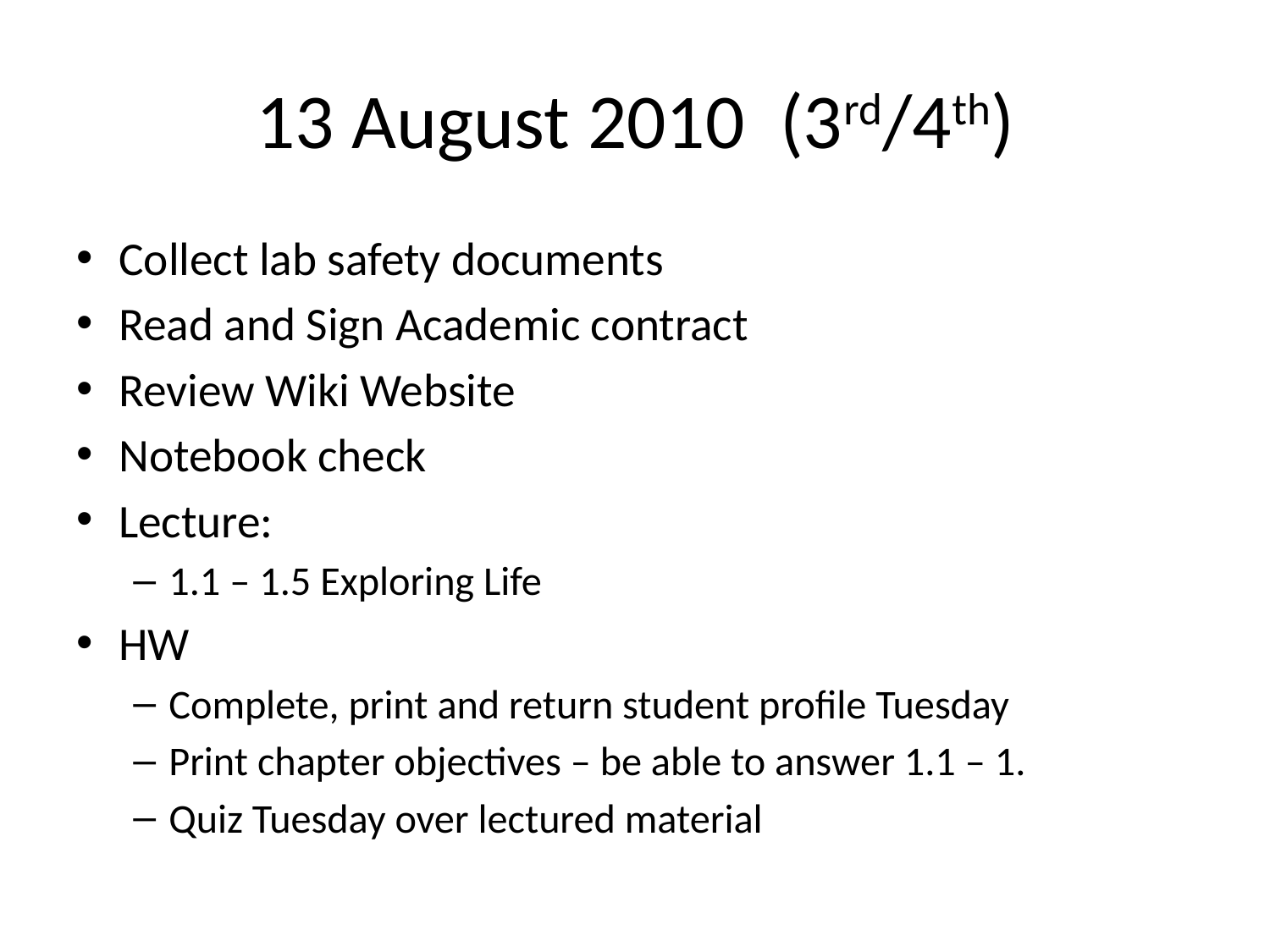

# 13 August 2010  (3rd/4th)
Collect lab safety documents
Read and Sign Academic contract
Review Wiki Website
Notebook check
Lecture:
1.1 – 1.5 Exploring Life
HW
Complete, print and return student profile Tuesday
Print chapter objectives – be able to answer 1.1 – 1.
Quiz Tuesday over lectured material